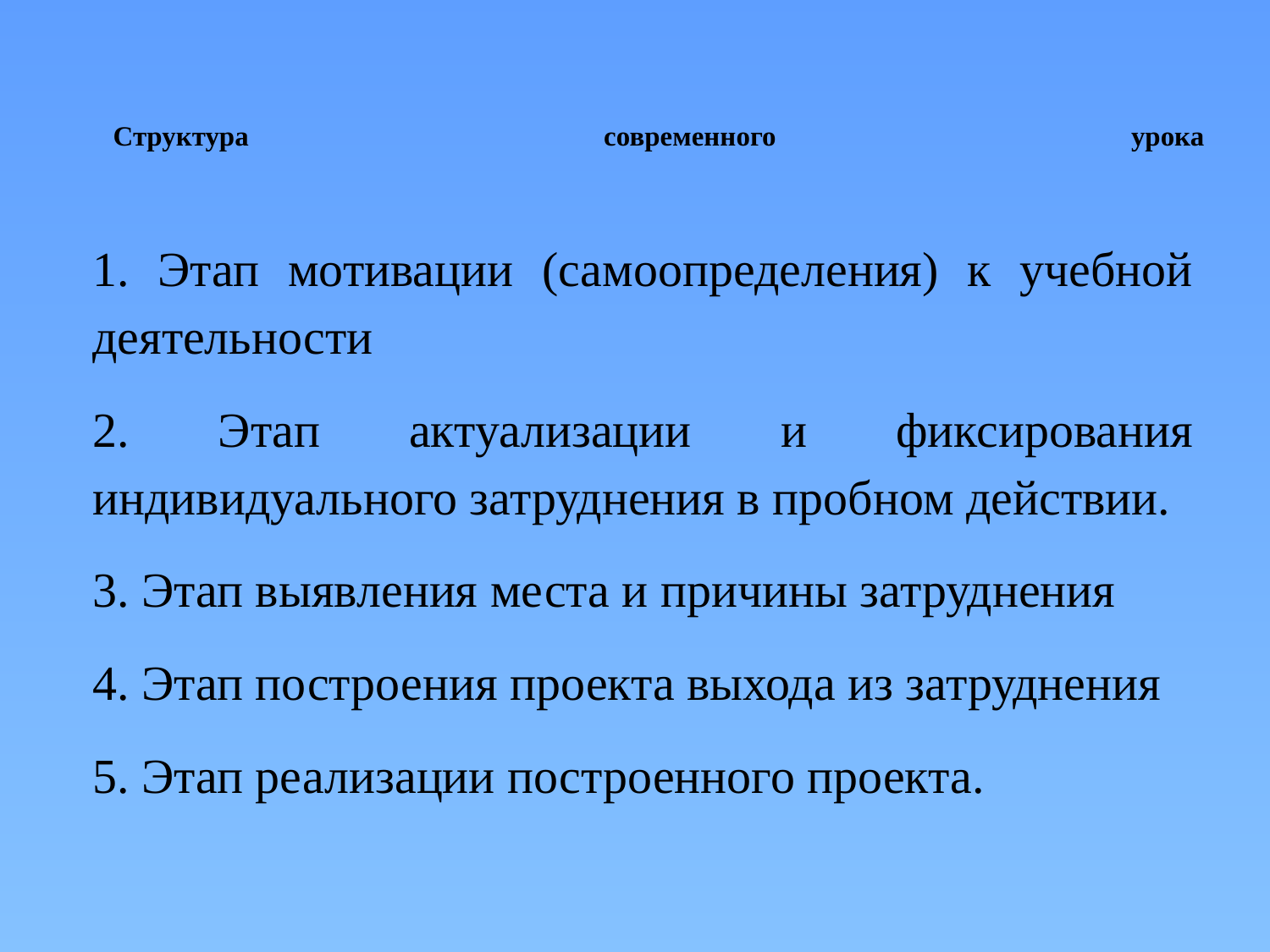

# Структура современного урока
1. Этап мотивации (самоопределения) к учебной деятельности
2. Этап актуализации и фиксирования индивидуального затруднения в пробном действии.
3. Этап выявления места и причины затруднения
4. Этап построения проекта выхода из затруднения
5. Этап реализации построенного проекта.